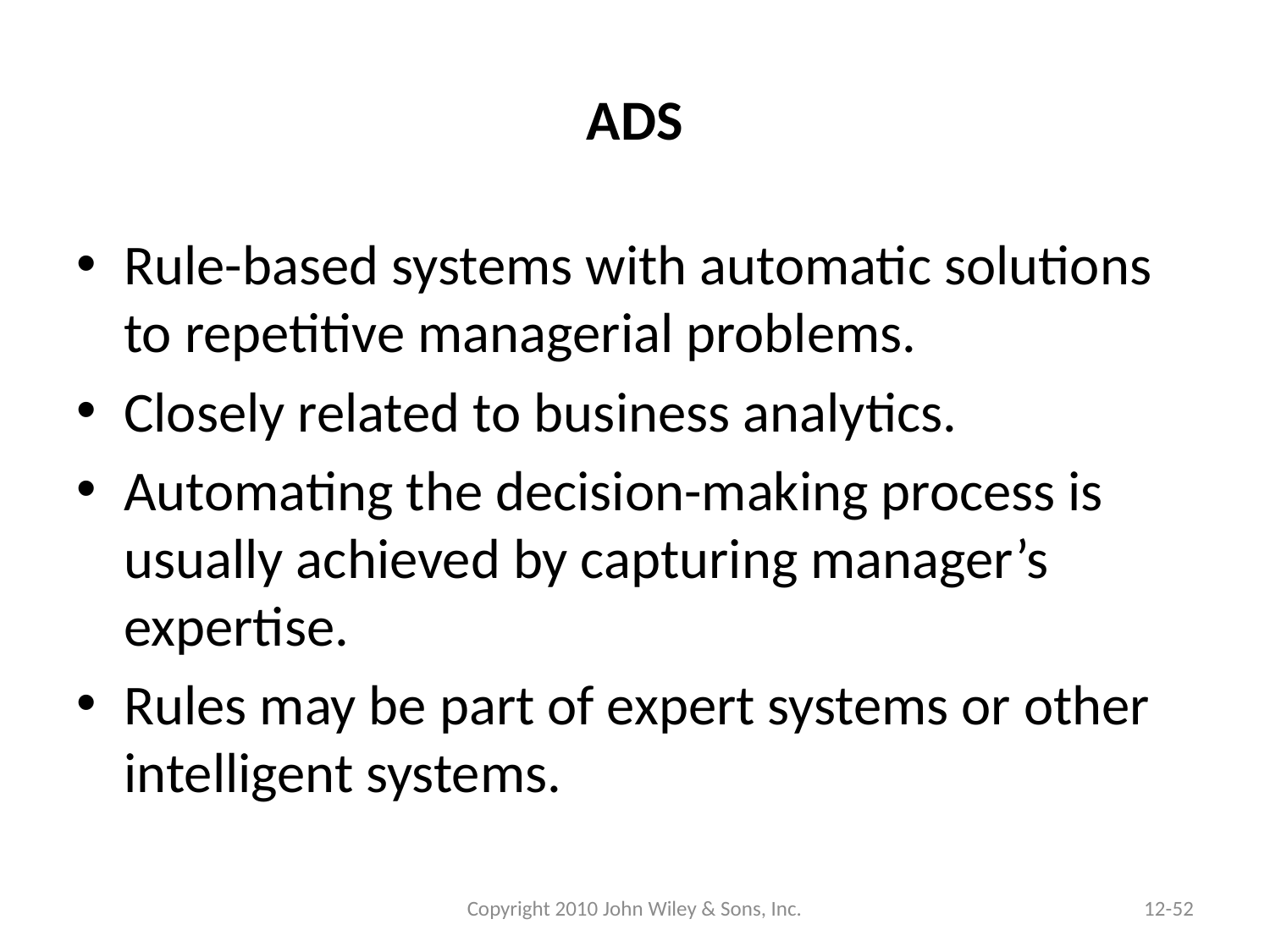

# ADS
Rule-based systems with automatic solutions to repetitive managerial problems.
Closely related to business analytics.
Automating the decision-making process is usually achieved by capturing manager’s expertise.
Rules may be part of expert systems or other intelligent systems.
Copyright 2010 John Wiley & Sons, Inc.
12-52